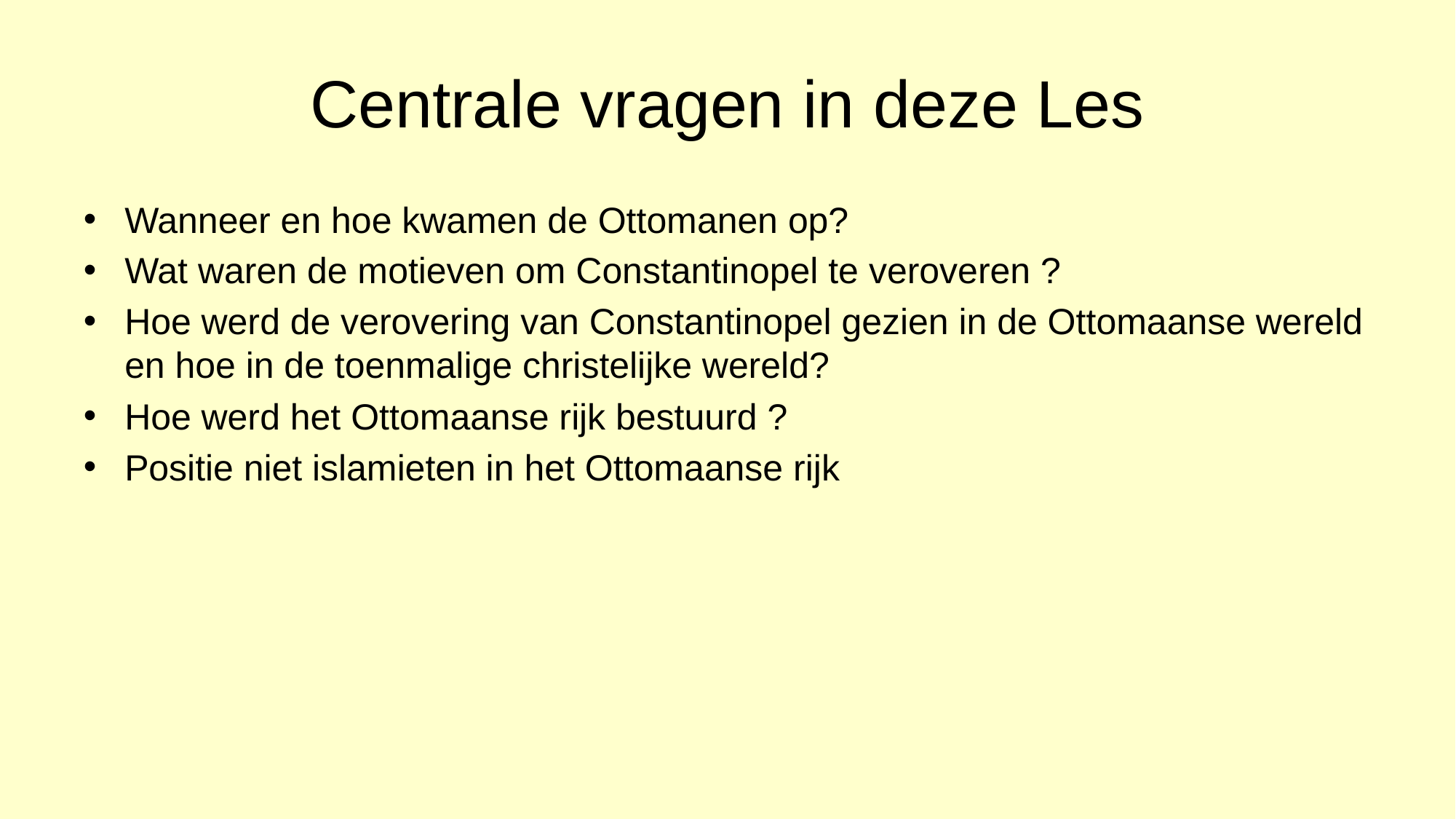

# Centrale vragen in deze Les
Wanneer en hoe kwamen de Ottomanen op?
Wat waren de motieven om Constantinopel te veroveren ?
Hoe werd de verovering van Constantinopel gezien in de Ottomaanse wereld en hoe in de toenmalige christelijke wereld?
Hoe werd het Ottomaanse rijk bestuurd ?
Positie niet islamieten in het Ottomaanse rijk